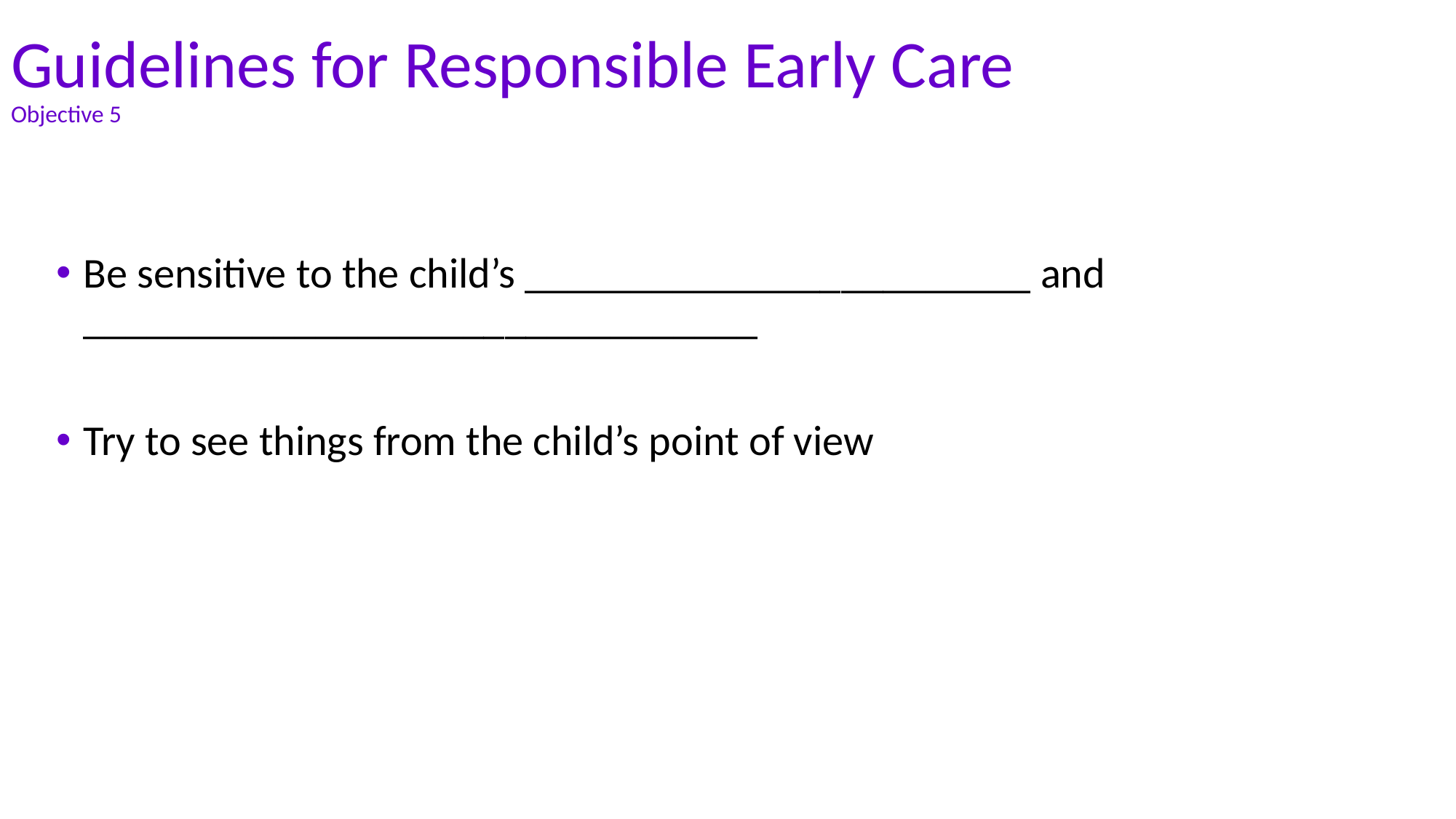

# Guidelines for Responsible Early Care Objective 5
Be sensitive to the child’s ________________________ and ________________________________

Try to see things from the child’s point of view